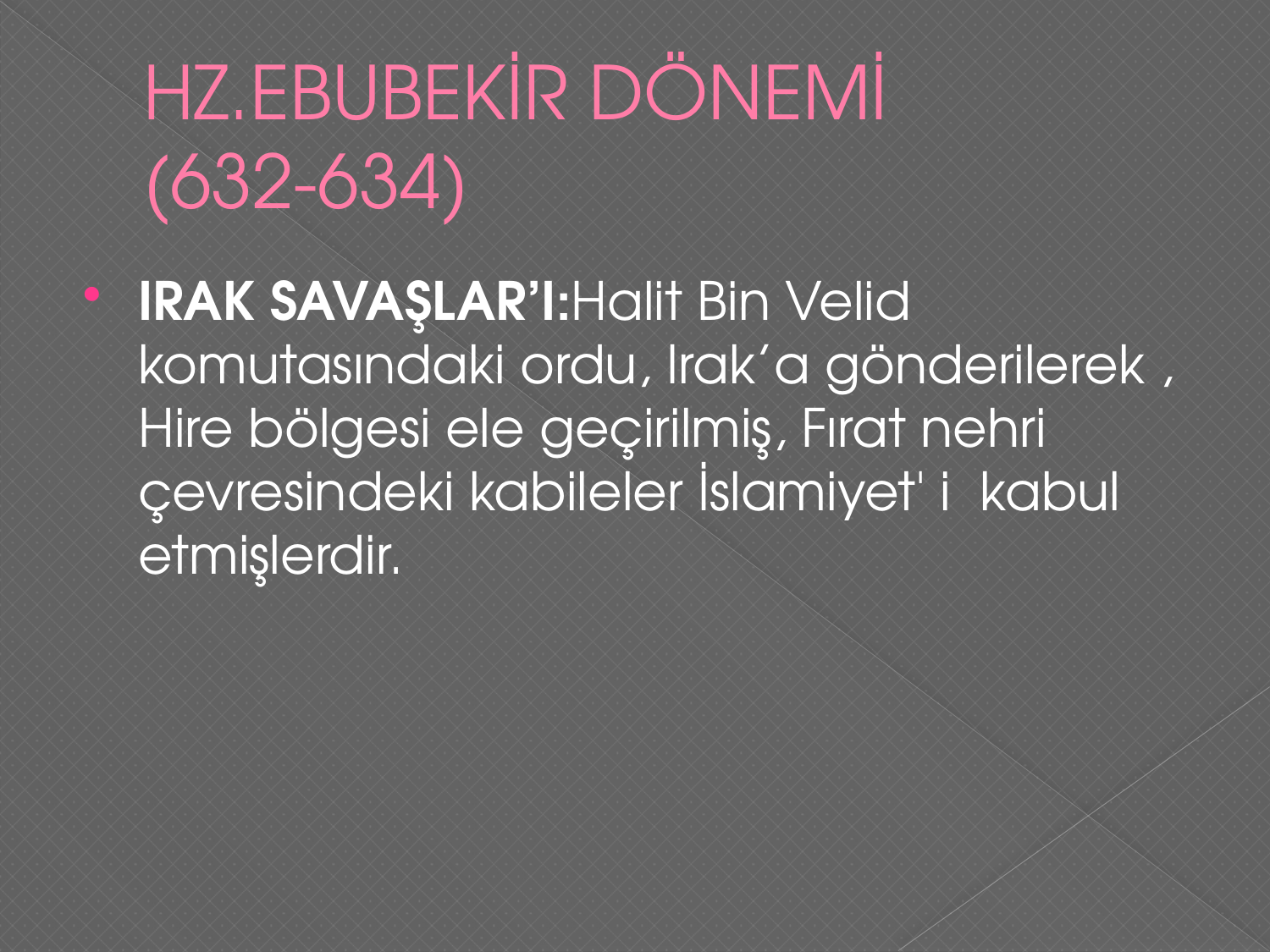

# HZ.EBUBEKİR DÖNEMİ              (632-634)
IRAK SAVAŞLAR’I:Halit Bin Velid komutasındaki ordu, Irak’a gönderilerek , Hire bölgesi ele geçirilmiş, Fırat nehri çevresindeki kabileler İslamiyet' i  kabul etmişlerdir.